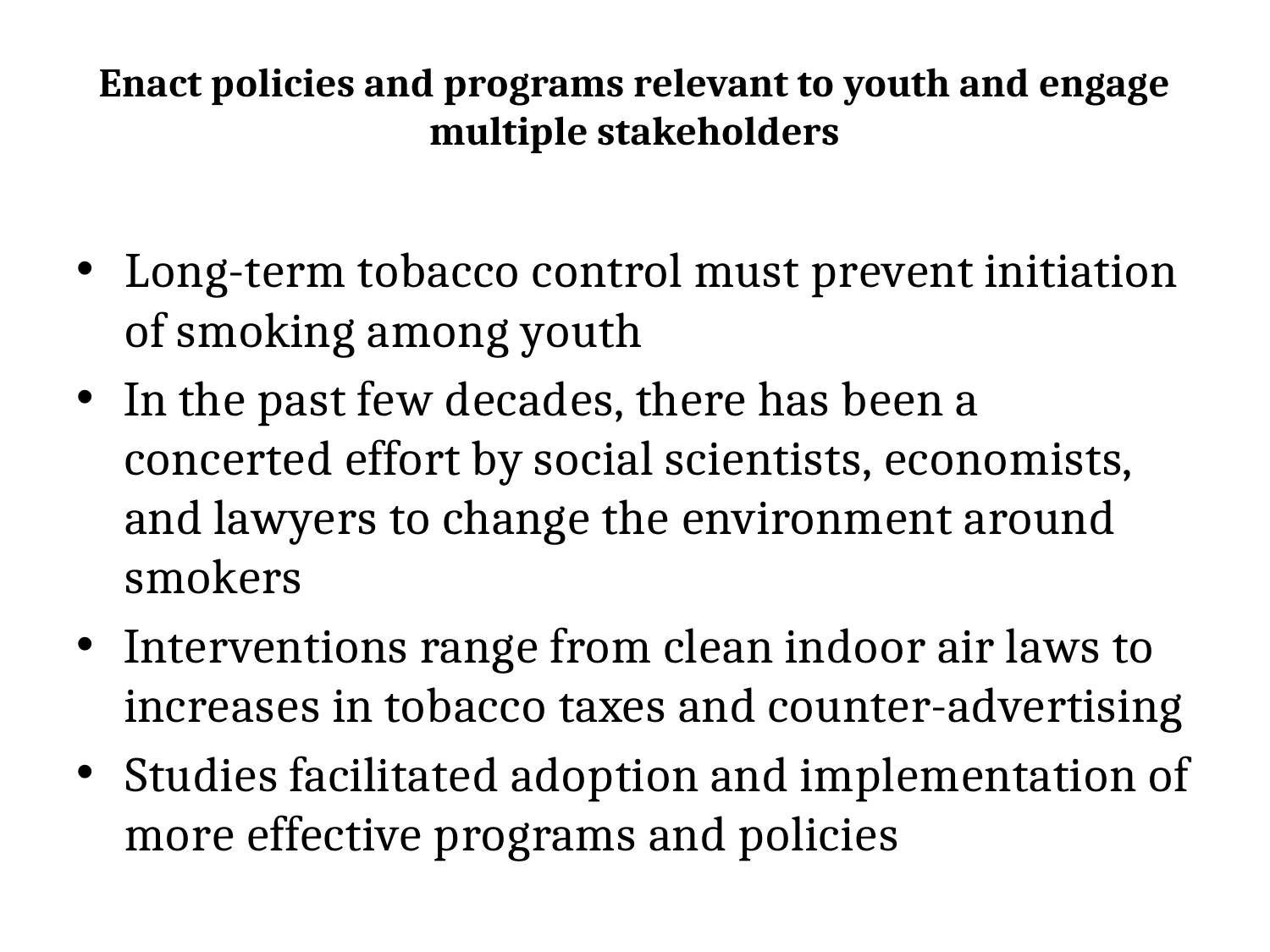

# Enact policies and programs relevant to youth and engage multiple stakeholders
Long-term tobacco control must prevent initiation of smoking among youth
In the past few decades, there has been a concerted effort by social scientists, economists, and lawyers to change the environment around smokers
Interventions range from clean indoor air laws to increases in tobacco taxes and counter-advertising
Studies facilitated adoption and implementation of more effective programs and policies